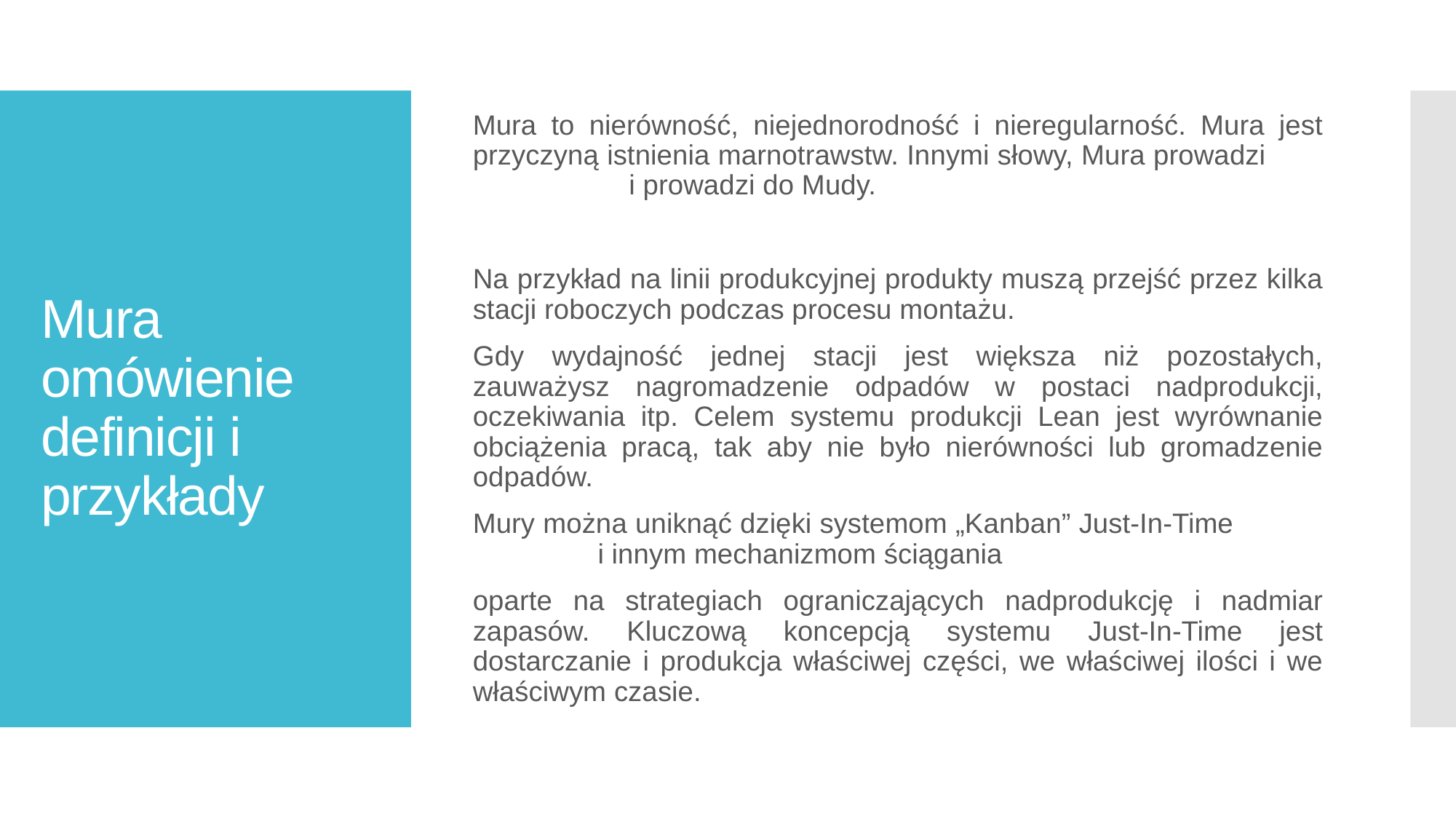

Mura to nierówność, niejednorodność i nieregularność. Mura jest przyczyną istnienia marnotrawstw. Innymi słowy, Mura prowadzi                            i prowadzi do Mudy.

Na przykład na linii produkcyjnej produkty muszą przejść przez kilka stacji roboczych podczas procesu montażu.
Gdy wydajność jednej stacji jest większa niż pozostałych, zauważysz nagromadzenie odpadów w postaci nadprodukcji, oczekiwania itp. Celem systemu produkcji Lean jest wyrównanie obciążenia pracą, tak aby nie było nierówności lub gromadzenie odpadów.
Mury można uniknąć dzięki systemom „Kanban” Just-In-Time                            i innym mechanizmom ściągania
oparte na strategiach ograniczających nadprodukcję i nadmiar zapasów. Kluczową koncepcją systemu Just-In-Time jest dostarczanie i produkcja właściwej części, we właściwej ilości i we właściwym czasie.
# Mura omówienie definicji i przykłady